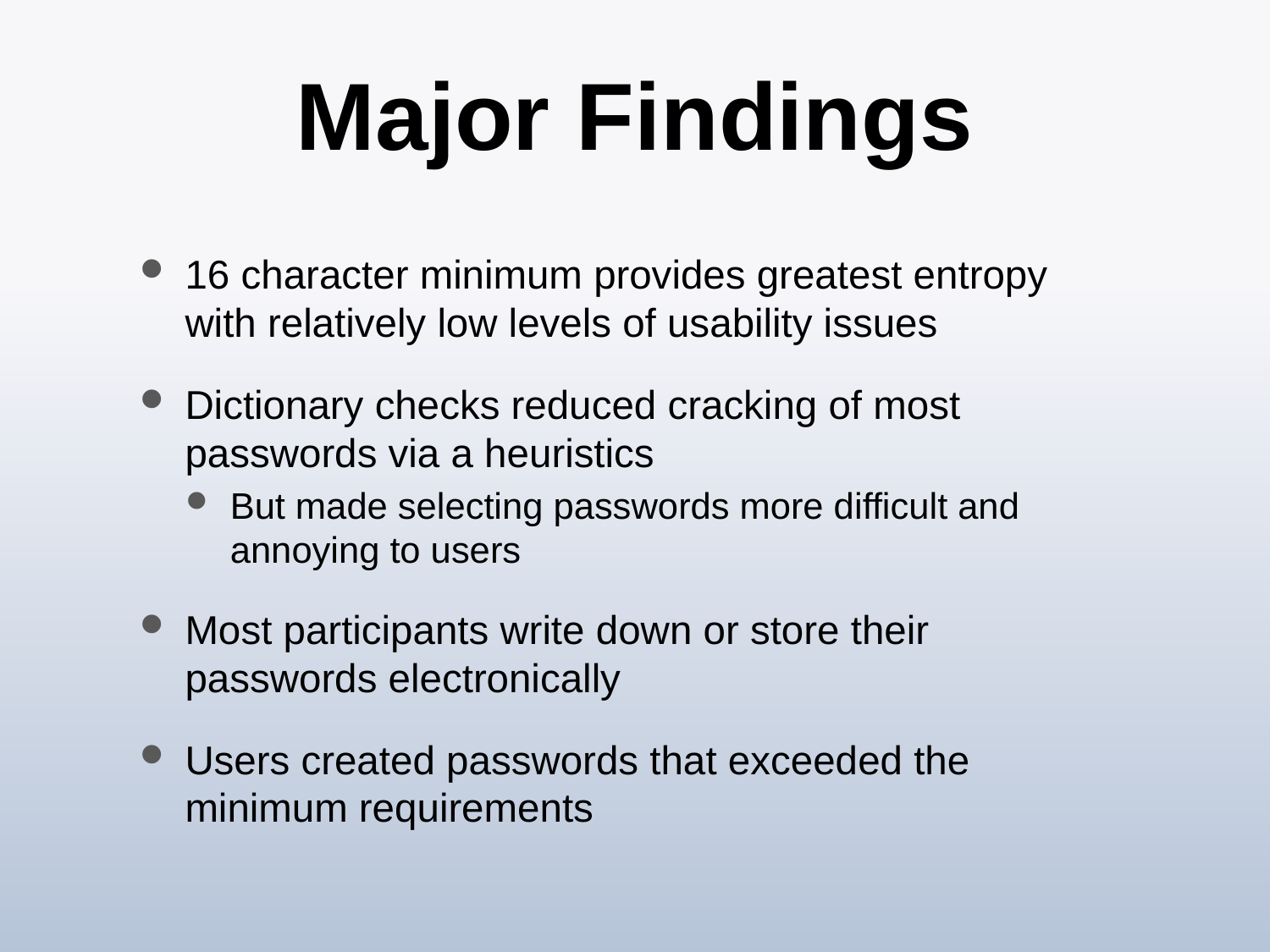

# Major Findings
16 character minimum provides greatest entropy with relatively low levels of usability issues
Dictionary checks reduced cracking of most passwords via a heuristics
But made selecting passwords more difficult and annoying to users
Most participants write down or store their passwords electronically
Users created passwords that exceeded the minimum requirements